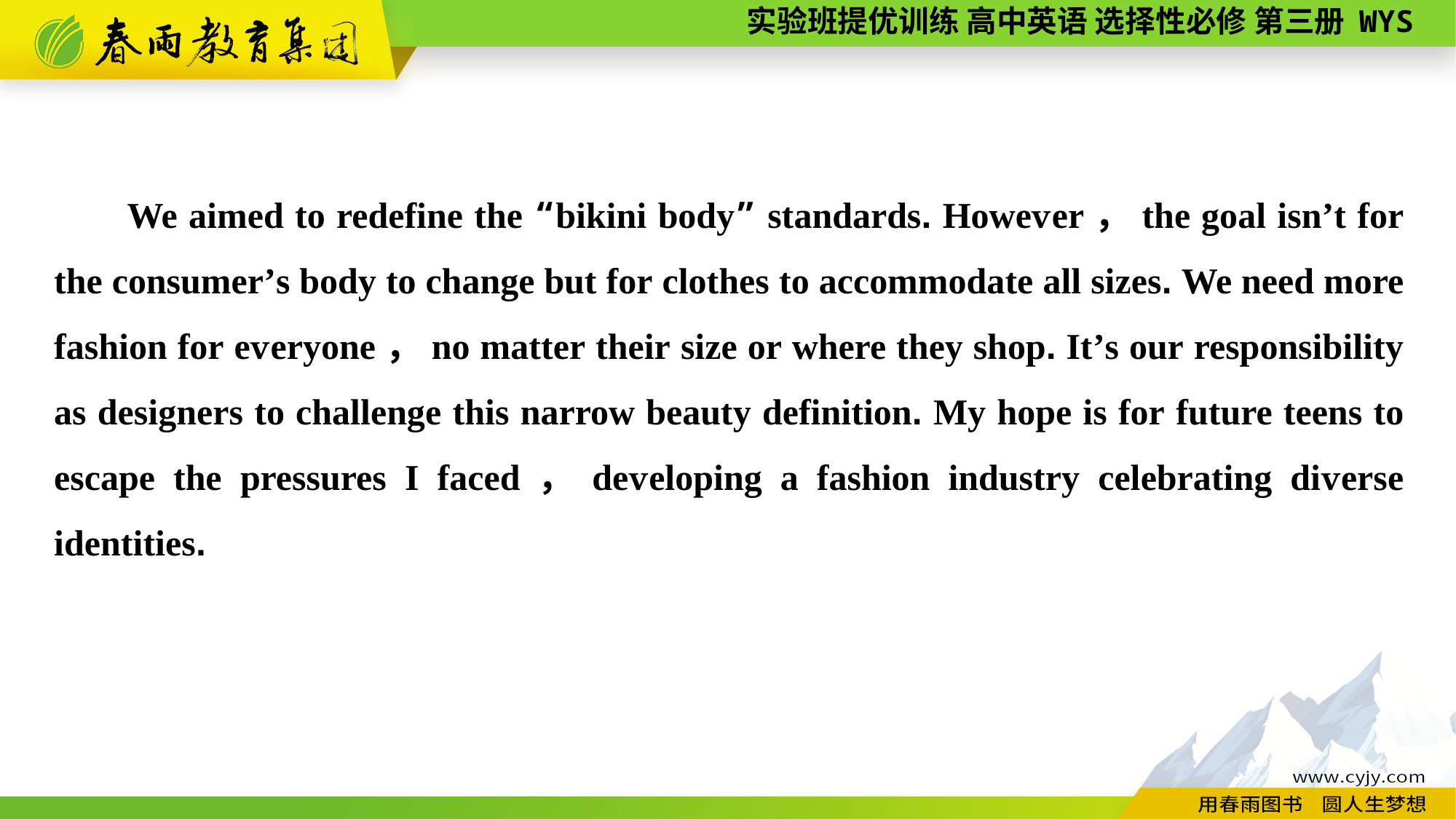

We aimed to redefine the “bikini body” standards. However，the goal isn’t for the consumer’s body to change but for clothes to accommodate all sizes. We need more fashion for everyone，no matter their size or where they shop. It’s our responsibility as designers to challenge this narrow beauty definition. My hope is for future teens to escape the pressures I faced，developing a fashion industry celebrating diverse identities.